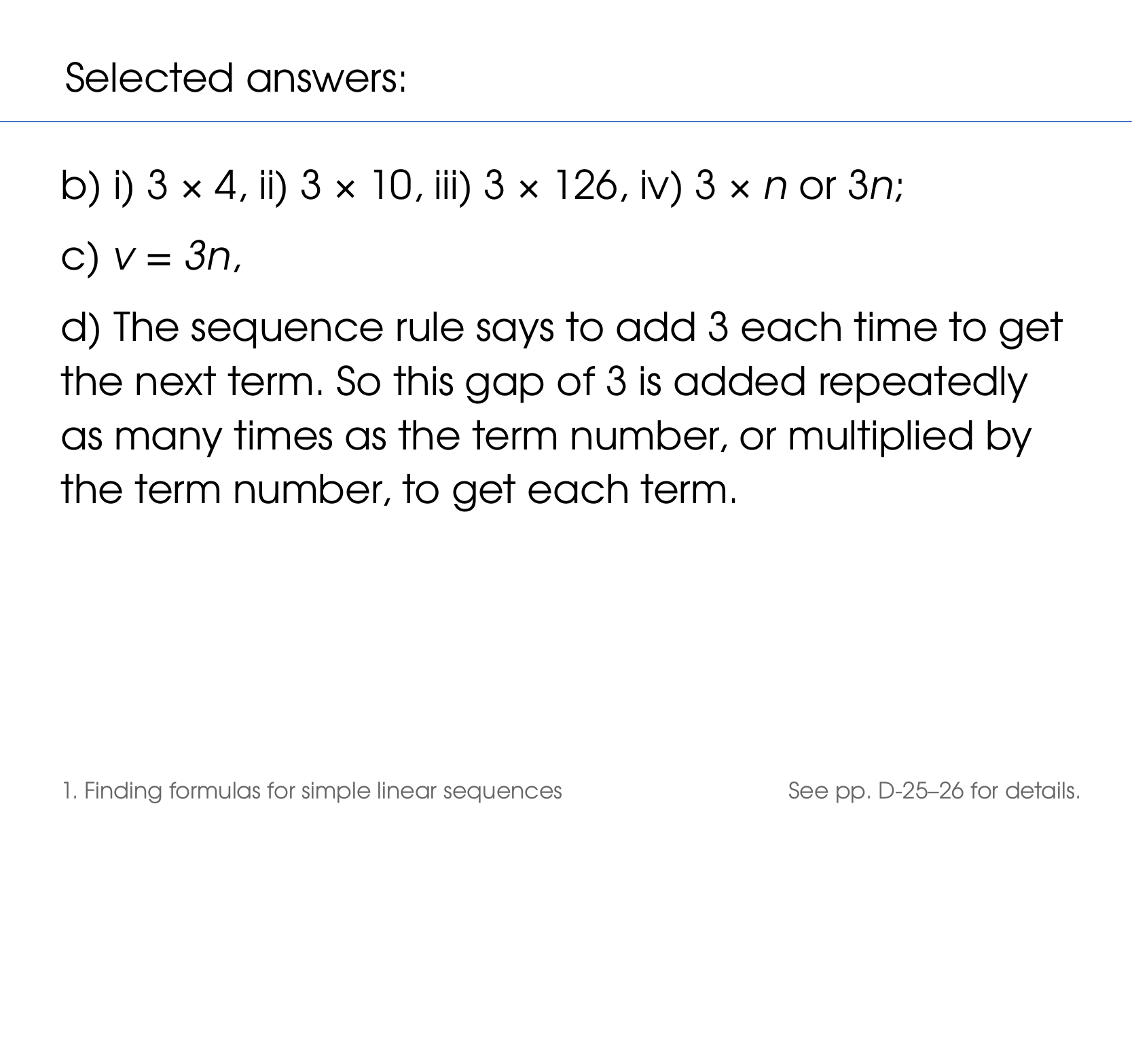

Selected answers:
b) i) 3 × 4, ii) 3 × 10, iii) 3 × 126, iv) 3 × n or 3n;
c) v = 3n,
d) The sequence rule says to add 3 each time to get the next term. So this gap of 3 is added repeatedly as many times as the term number, or multiplied by the term number, to get each term.
1. Finding formulas for simple linear sequences
See pp. D-25–26 for details.